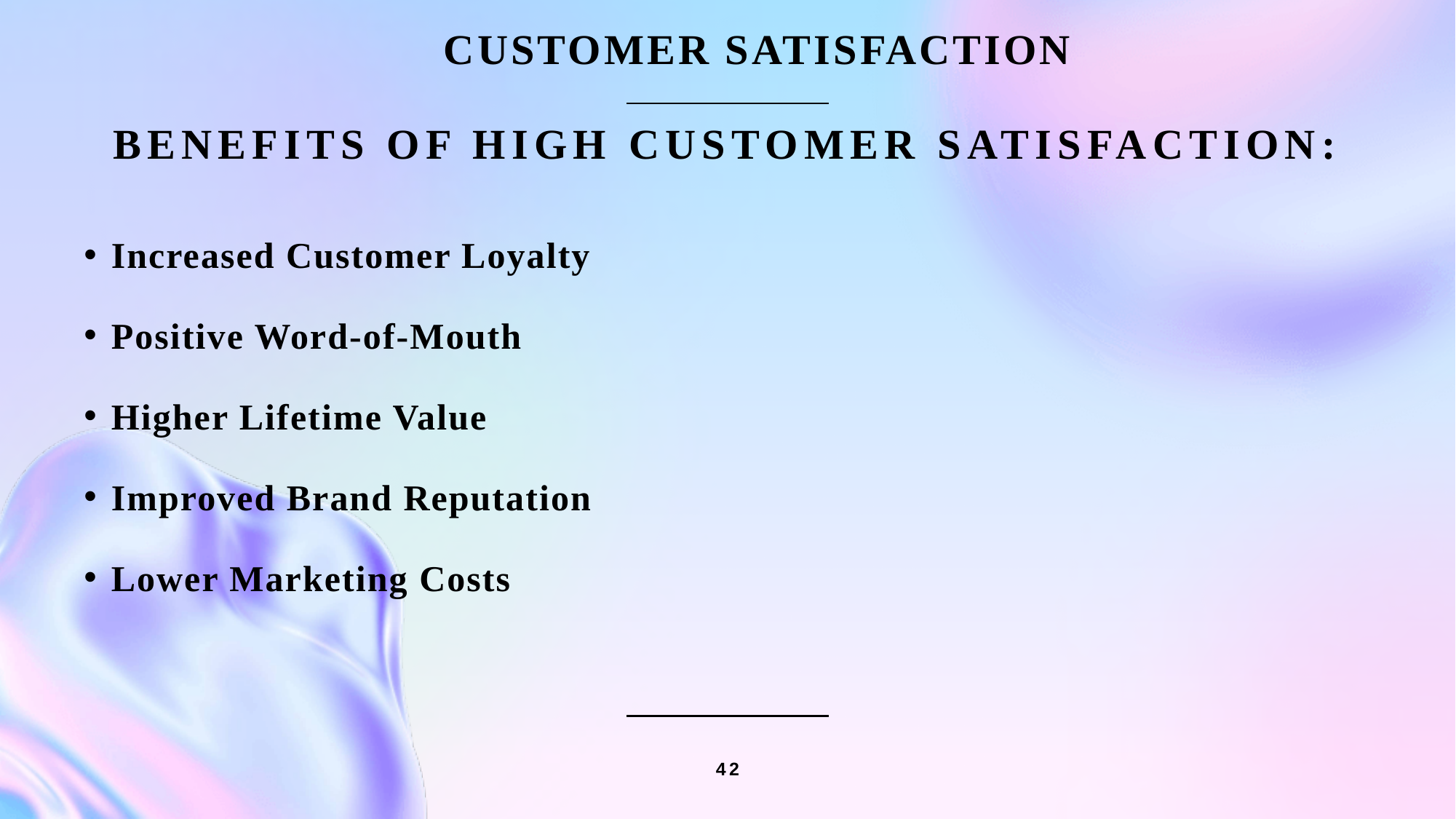

CUSTOMER SATISFACTION

# Benefits of High Customer Satisfaction:
Increased Customer Loyalty
Positive Word-of-Mouth
Higher Lifetime Value
Improved Brand Reputation
Lower Marketing Costs

42